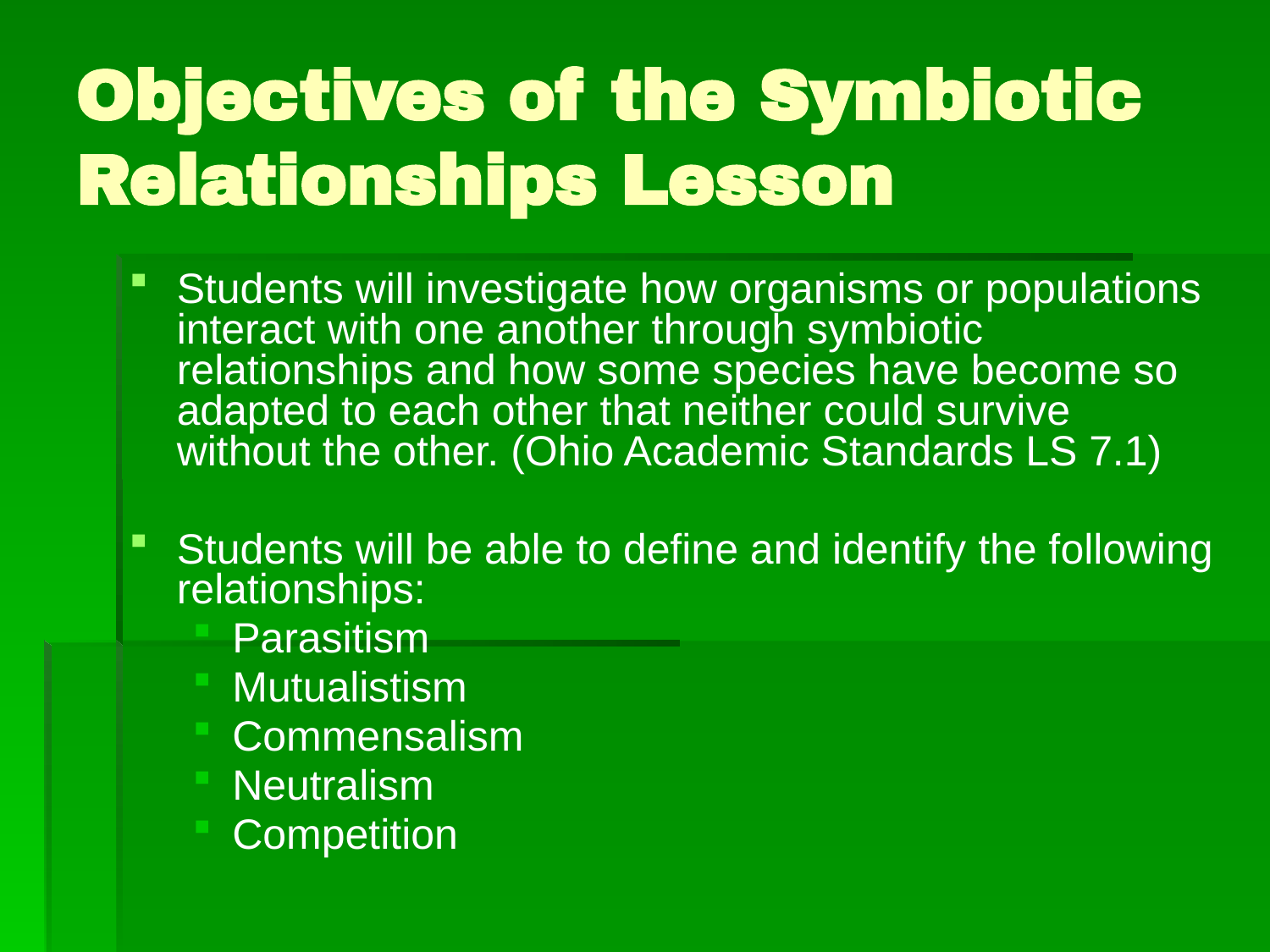

# Objectives of the Symbiotic Relationships Lesson
Students will investigate how organisms or populations interact with one another through symbiotic relationships and how some species have become so adapted to each other that neither could survive without the other. (Ohio Academic Standards LS 7.1)

Students will be able to define and identify the following relationships:
Parasitism
Mutualistism
Commensalism
Neutralism
Competition